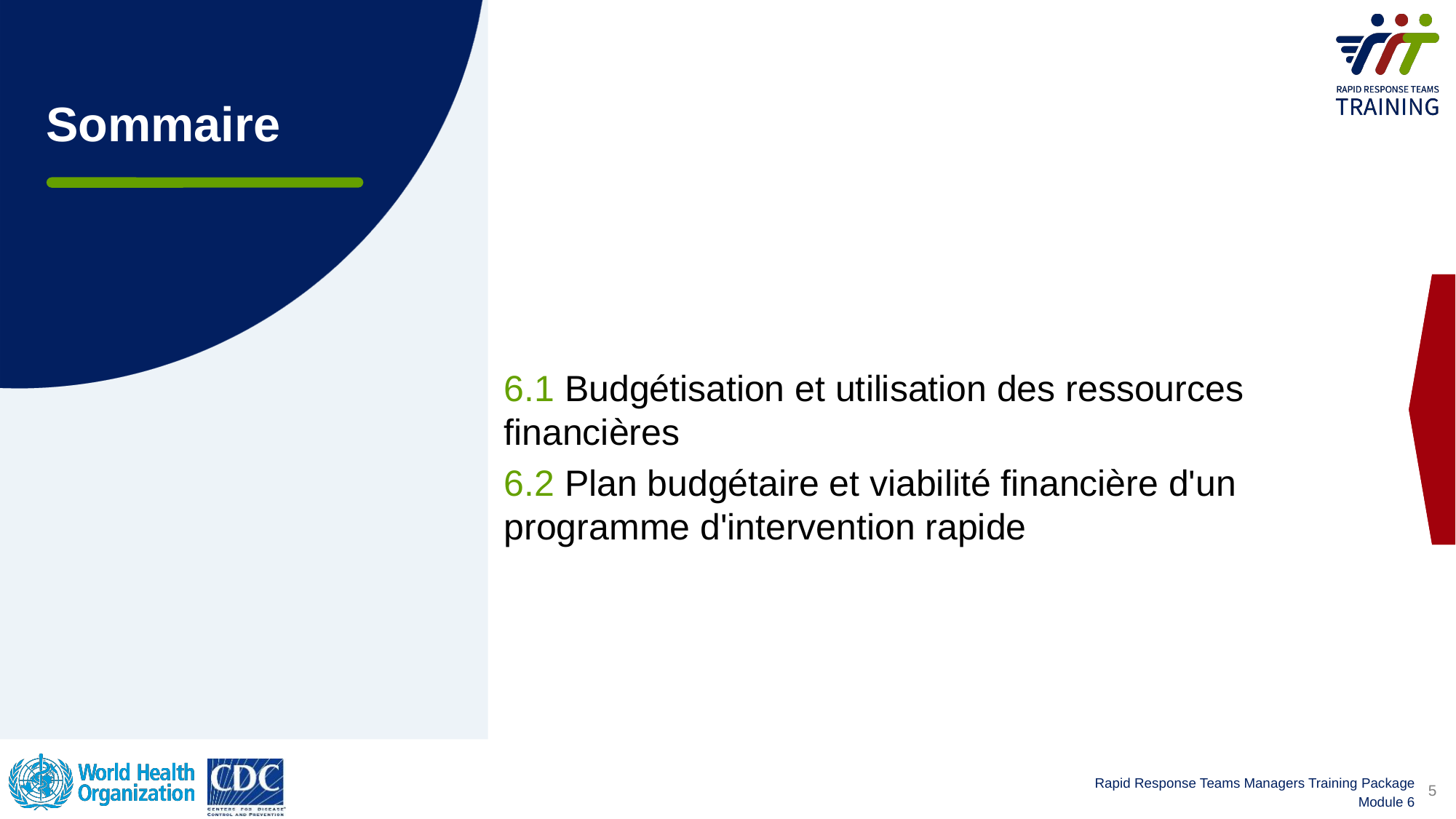

Sommaire

6.1 Budgétisation et utilisation des ressources financières
6.2 Plan budgétaire et viabilité financière d'un programme d'intervention rapide
5